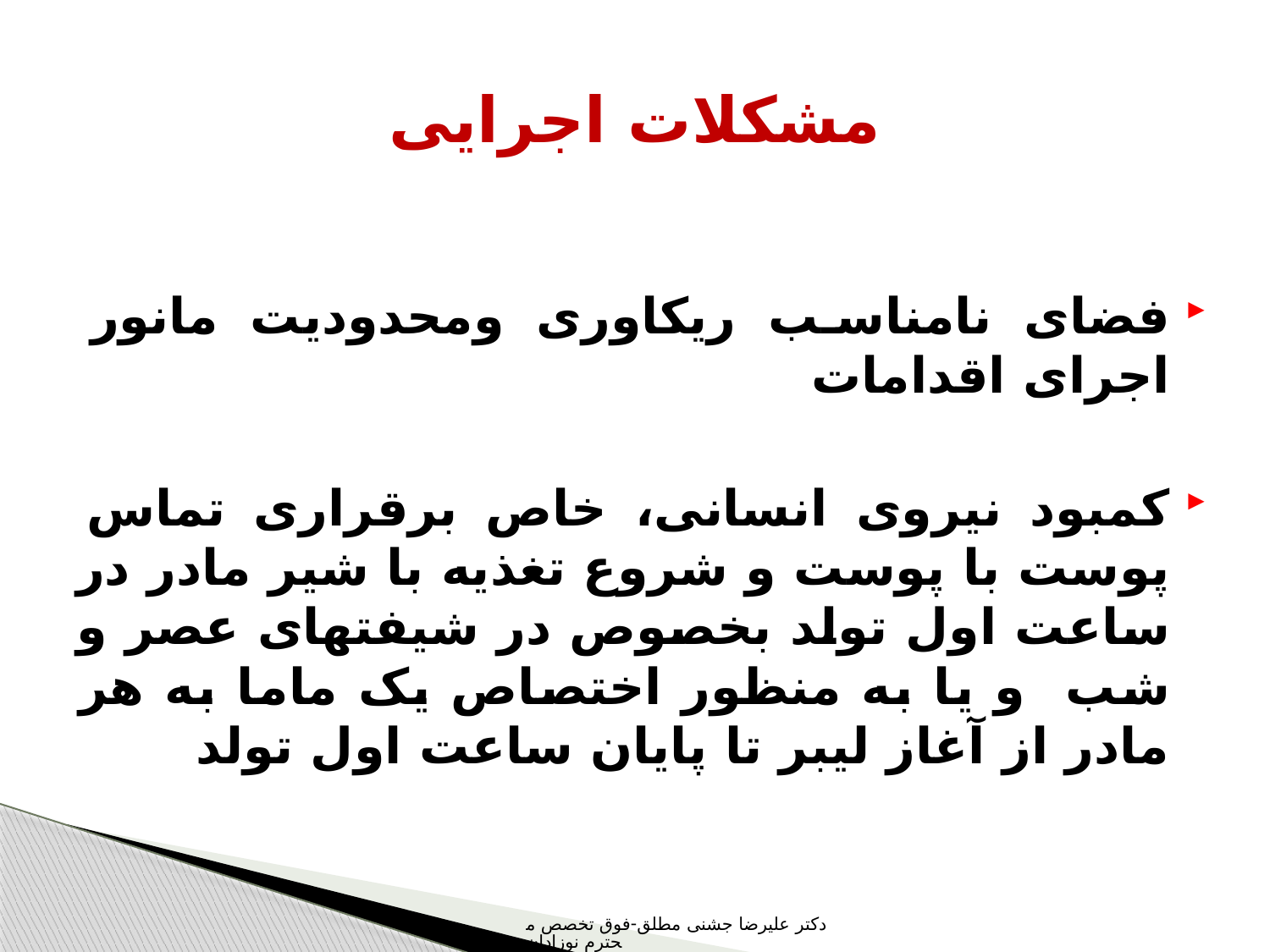

# مشکلات اجرایی
فضای نامناسب ریکاوری ومحدودیت مانور اجرای اقدامات

کمبود نیروی انسانی، خاص برقراری تماس پوست با پوست و شروع تغذیه با شیر مادر در ساعت اول تولد بخصوص در شیفتهای عصر و شب  و یا به منظور اختصاص یک ماما به هر مادر از آغاز لیبر تا پایان ساعت اول تولد

دکتر علیرضا جشنی مطلق-فوق تخصص محترم نوزادان